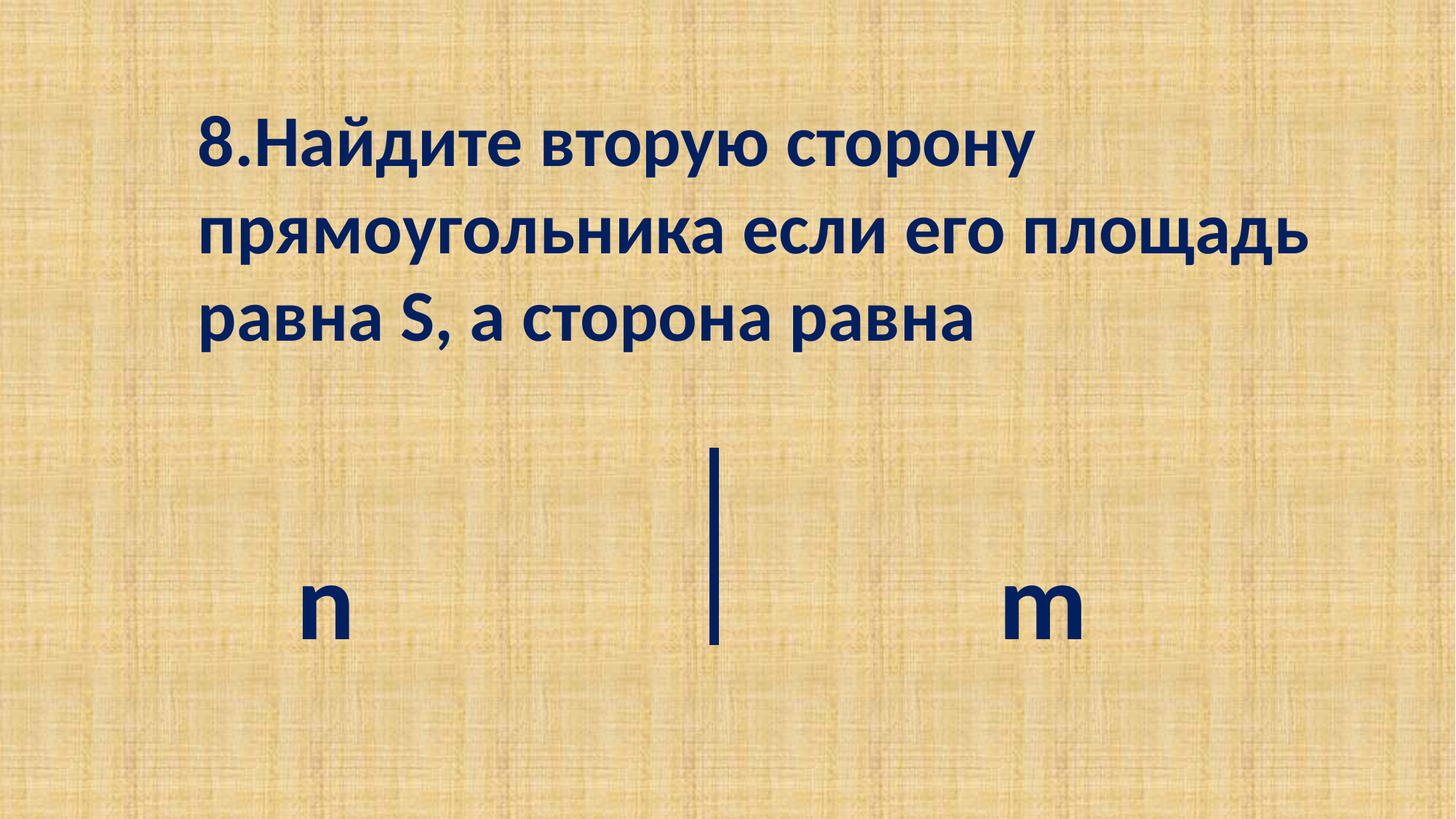

8.Найдите вторую сторону прямоугольника если его площадь равна S, а сторона равна

    n                          m